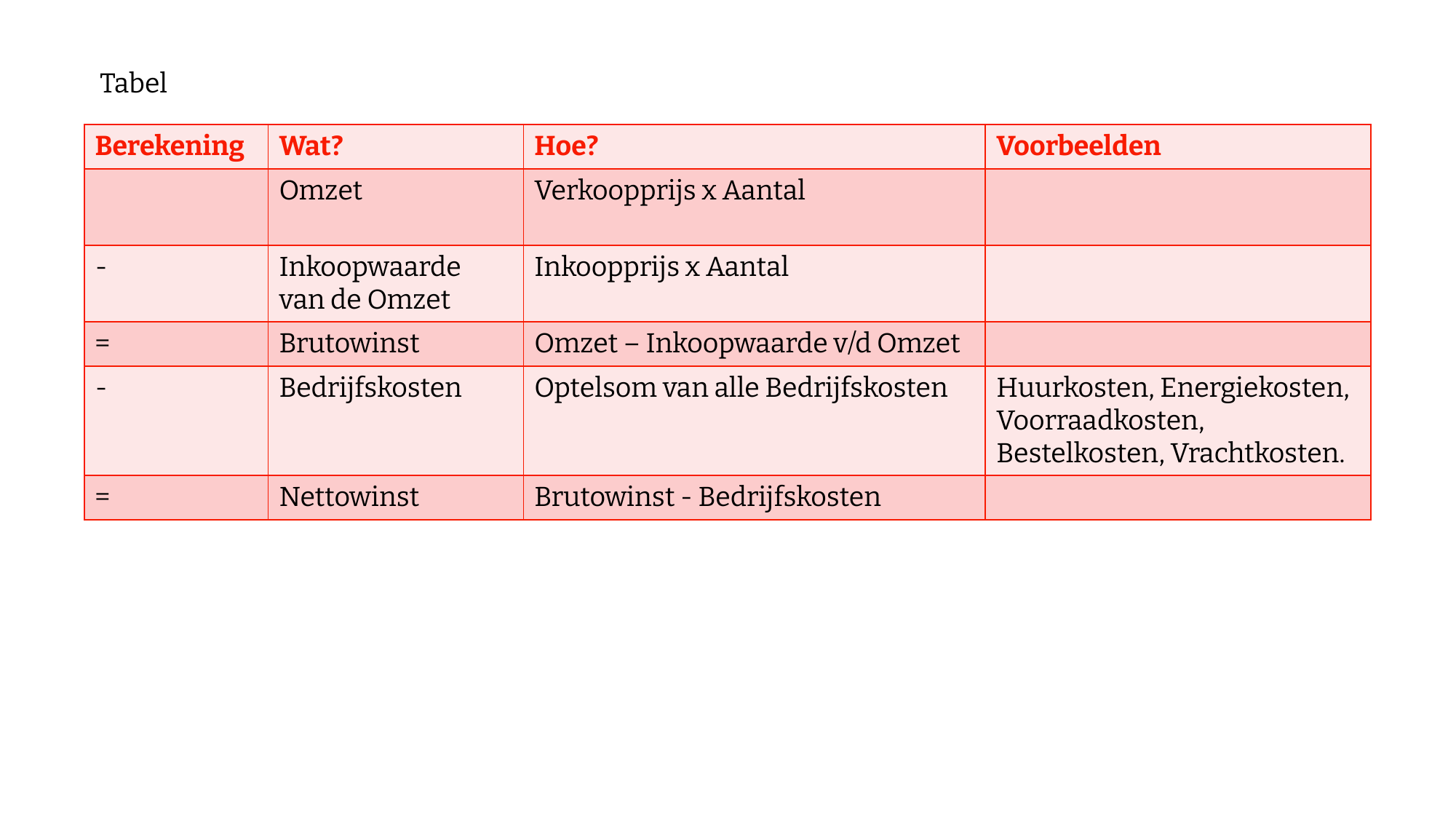

Tabel
| Berekening | Wat? | Hoe? | Voorbeelden |
| --- | --- | --- | --- |
|  | Omzet | Verkoopprijs x Aantal |  |
| - | Inkoopwaarde van de Omzet | Inkoopprijs x Aantal |  |
| = | Brutowinst | Omzet – Inkoopwaarde v/d Omzet |  |
| - | Bedrijfskosten | Optelsom van alle Bedrijfskosten | Huurkosten, Energiekosten, Voorraadkosten, Bestelkosten, Vrachtkosten. |
| = | Nettowinst | Brutowinst - Bedrijfskosten |  |